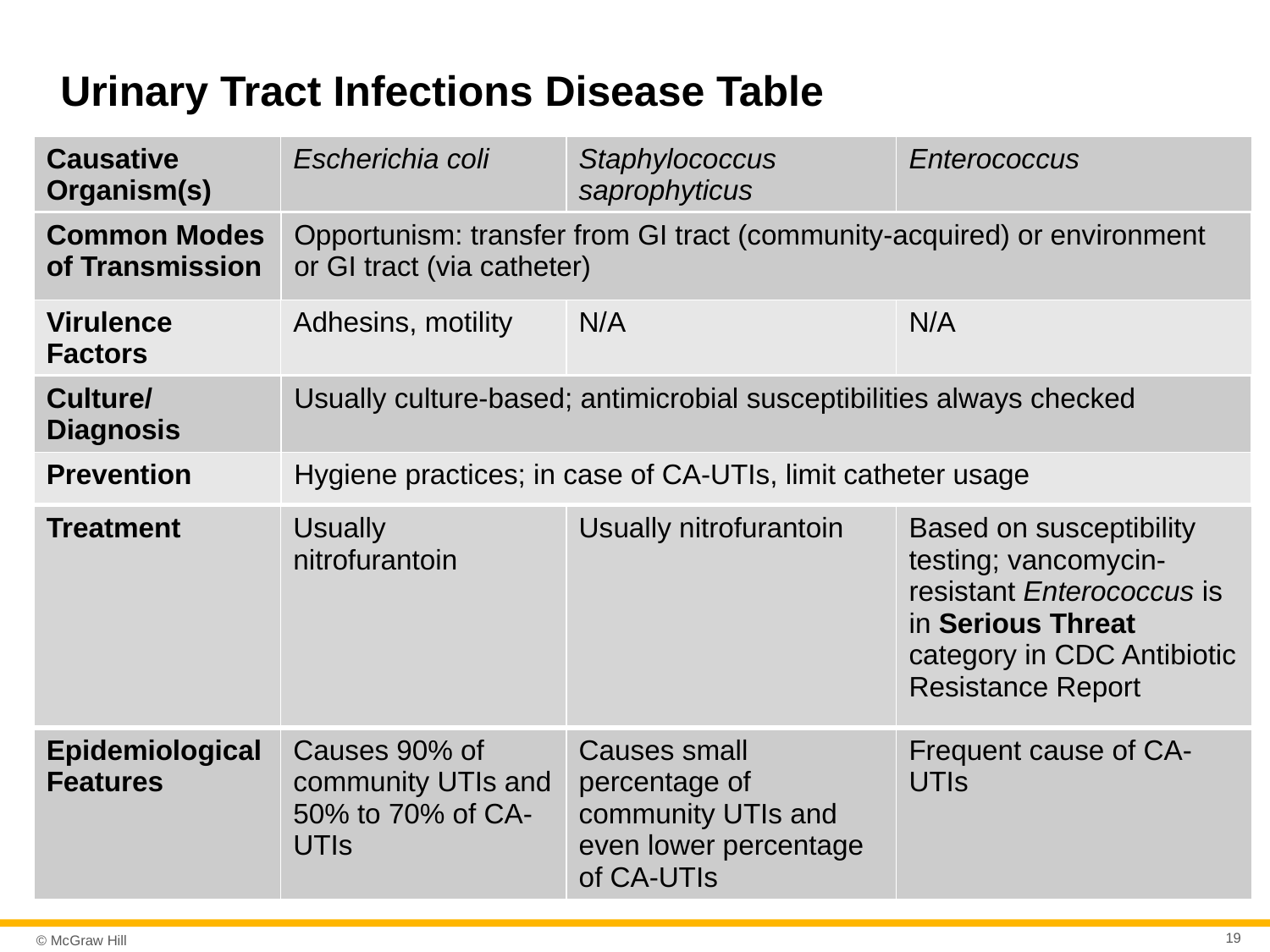

# Urinary Tract Infections Disease Table
| Causative Organism(s) | Escherichia coli | Staphylococcus saprophyticus | Enterococcus |
| --- | --- | --- | --- |
| Common Modes of Transmission | Opportunism: transfer from GI tract (community-acquired) or environment or GI tract (via catheter) |
| --- | --- |
| Virulence Factors | Adhesins, motility | N/A | N/A |
| --- | --- | --- | --- |
| Culture/ Diagnosis | Usually culture-based; antimicrobial susceptibilities always checked |
| --- | --- |
| Prevention | Hygiene practices; in case of CA-UTIs, limit catheter usage |
| Treatment | Usually nitrofurantoin | Usually nitrofurantoin | Based on susceptibility testing; vancomycin-resistant Enterococcus is in Serious Threat category in CDC Antibiotic Resistance Report |
| --- | --- | --- | --- |
| Epidemiological Features | Causes 90% of community UTIs and 50% to 70% of CA-UTIs | Causes small percentage of community UTIs and even lower percentage of CA-UTIs | Frequent cause of CA-UTIs |